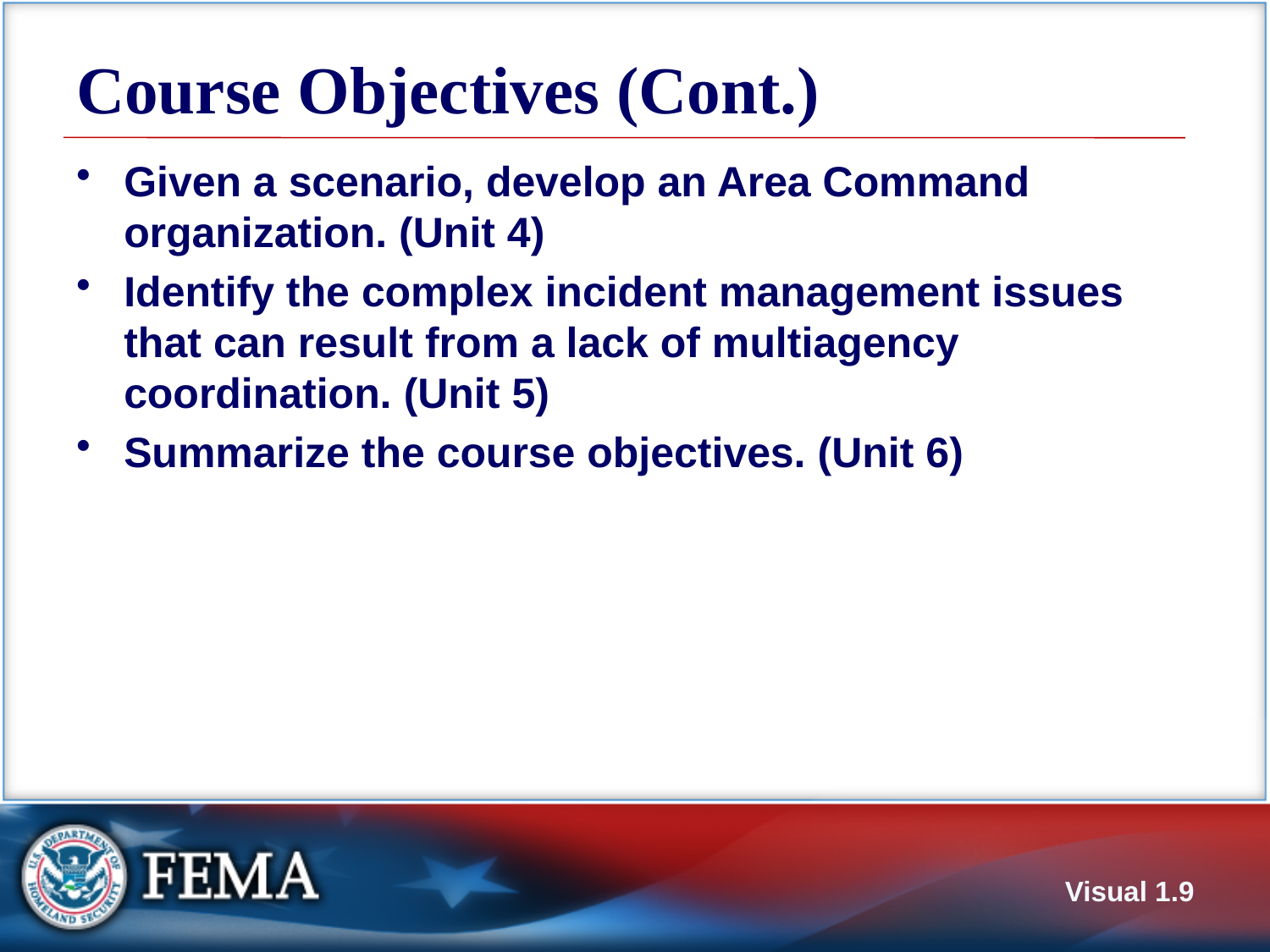

# Course Objectives (Cont.)
Given a scenario, develop an Area Command organization. (Unit 4)
Identify the complex incident management issues that can result from a lack of multiagency coordination. (Unit 5)
Summarize the course objectives. (Unit 6)

Visual 1.9